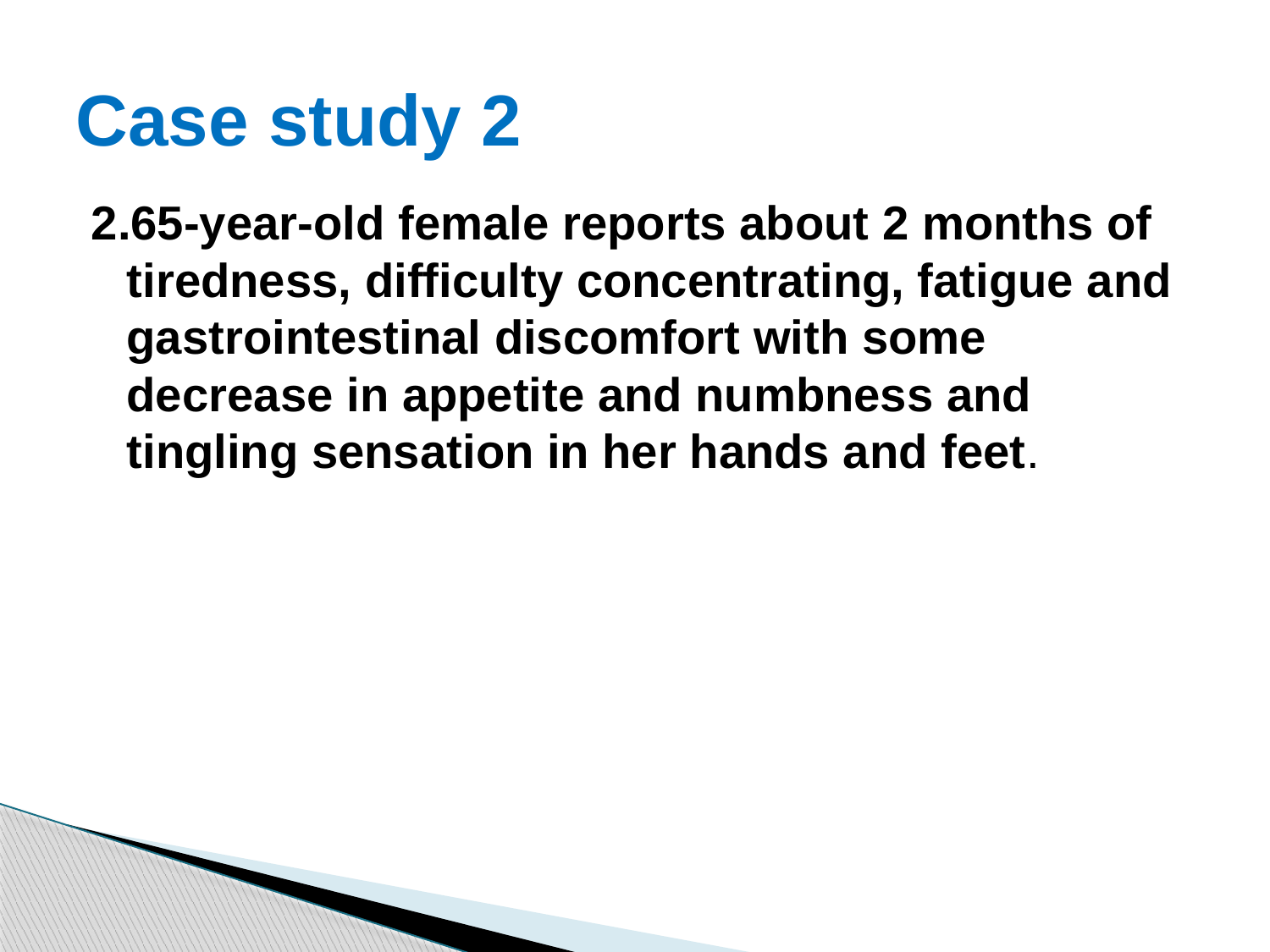

# Case study 2
2.65-year-old female reports about 2 months of tiredness, difficulty concentrating, fatigue and gastrointestinal discomfort with some decrease in appetite and numbness and tingling sensation in her hands and feet.